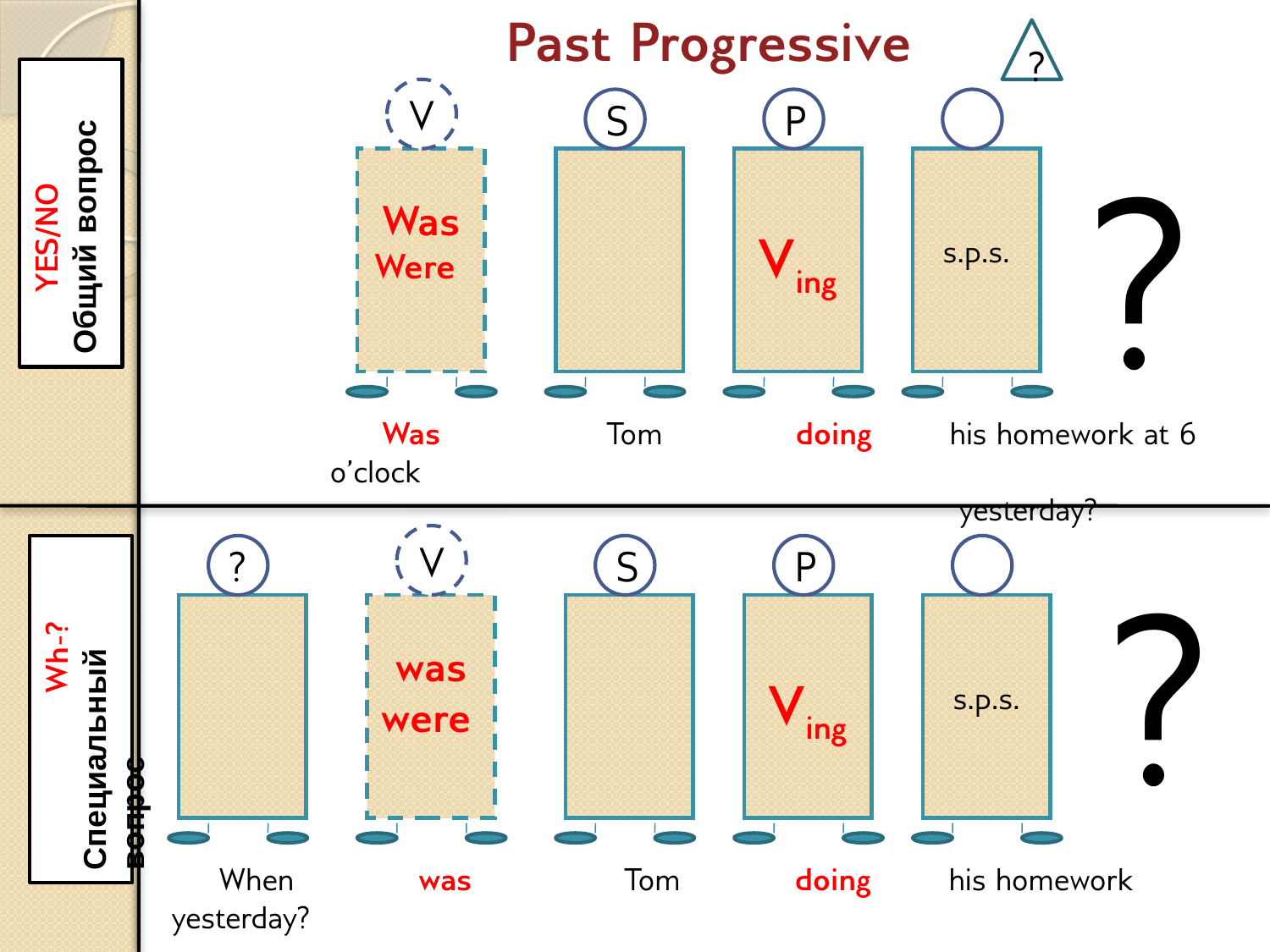

# Past Progressive
?
      Yes/no
Общий вопрос
V
S
P

?

Was
Were

Ving

s.p.s.

     Was                Tom              doing        his homework at 6 o’clock
                                                                  yesterday?
V
                 Wh-?
Специальный вопрос
?
S
P

?

was
were

Ving

s.p.s.

     When             was                Tom            doing        his homework yesterday?